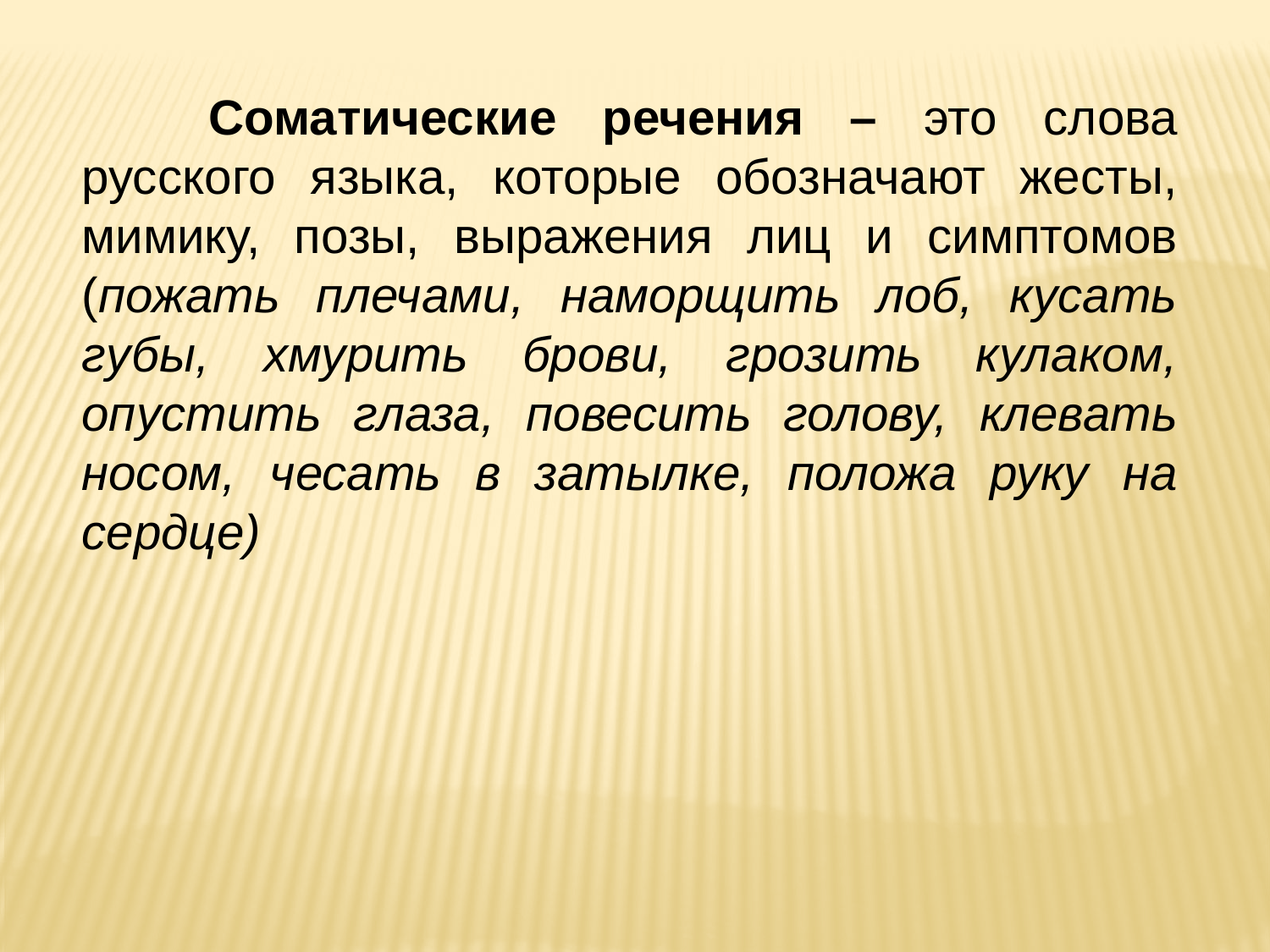

Соматические речения – это слова русского языка, которые обозначают жесты, мимику, позы, выражения лиц и симптомов (пожать плечами, наморщить лоб, кусать губы, хмурить брови, грозить кулаком, опустить глаза, повесить голову, клевать носом, чесать в затылке, положа руку на сердце)